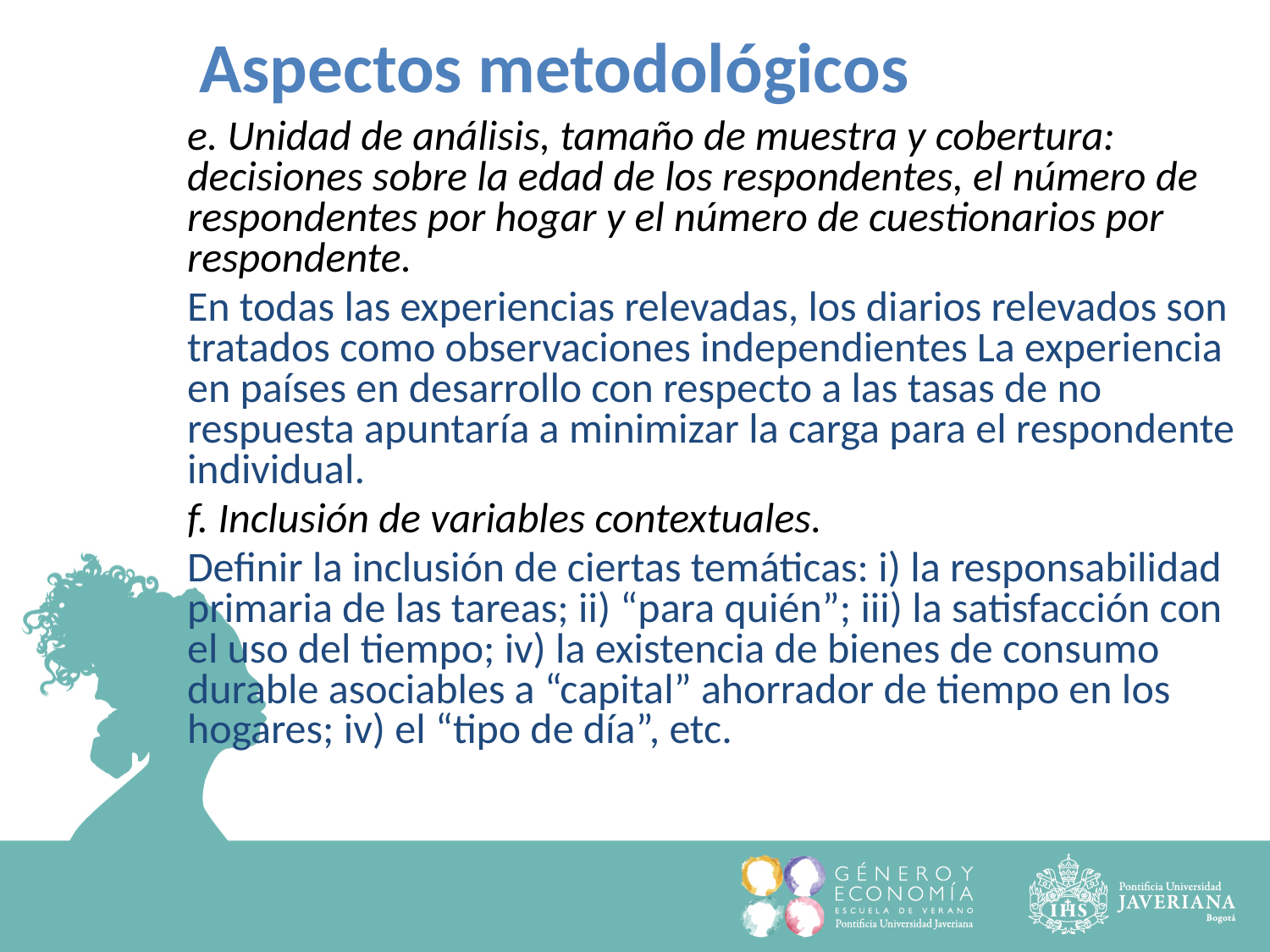

Aspectos metodológicos
	e. Unidad de análisis, tamaño de muestra y cobertura: decisiones sobre la edad de los respondentes, el número de respondentes por hogar y el número de cuestionarios por respondente.
	En todas las experiencias relevadas, los diarios relevados son tratados como observaciones independientes La experiencia en países en desarrollo con respecto a las tasas de no respuesta apuntaría a minimizar la carga para el respondente individual.
	f. Inclusión de variables contextuales.
	Definir la inclusión de ciertas temáticas: i) la responsabilidad primaria de las tareas; ii) “para quién”; iii) la satisfacción con el uso del tiempo; iv) la existencia de bienes de consumo durable asociables a “capital” ahorrador de tiempo en los hogares; iv) el “tipo de día”, etc.